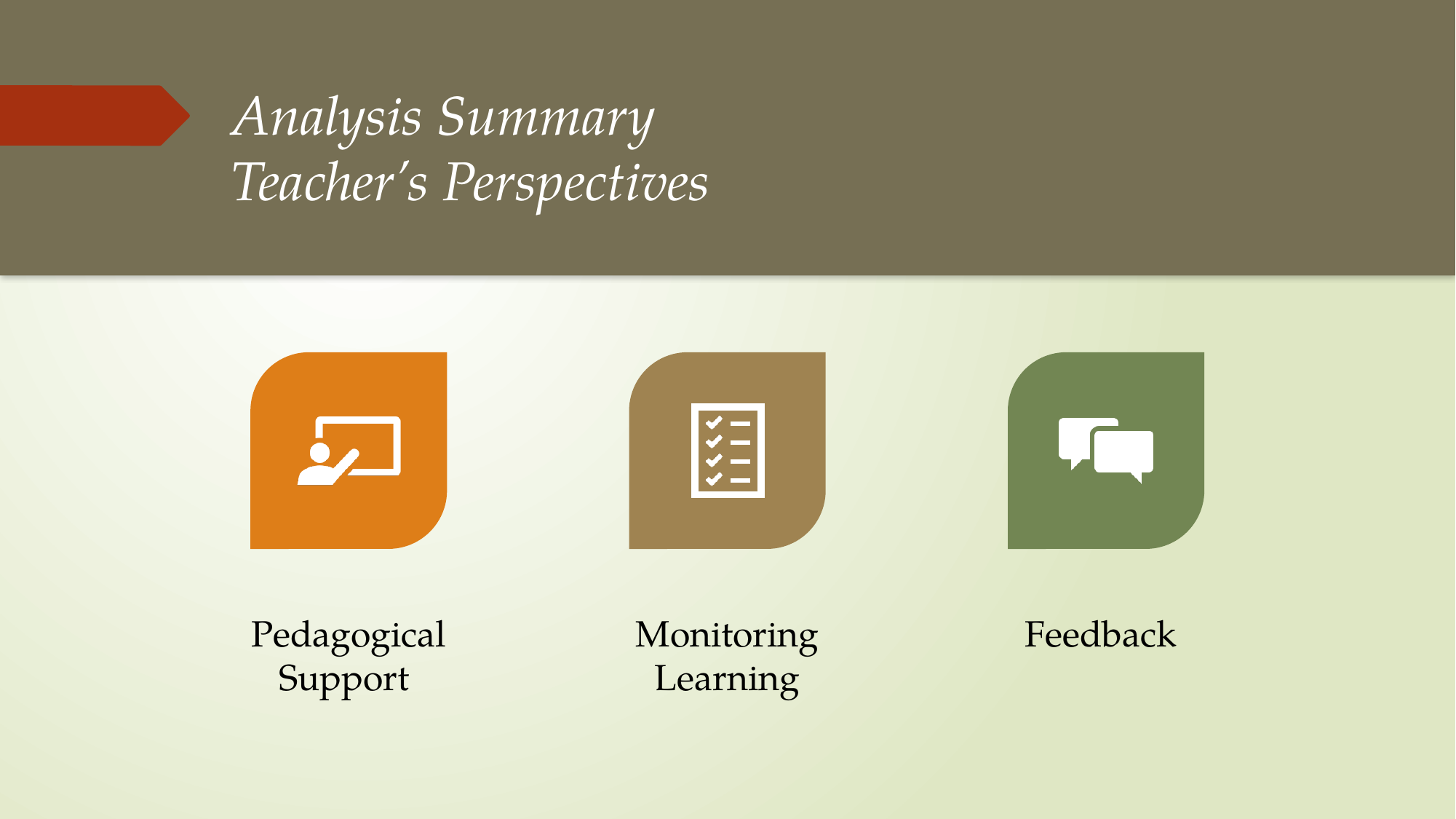

# Analysis Summary Teacher’s Perspectives

Pedagogical support
Monitoring learning
Feedback